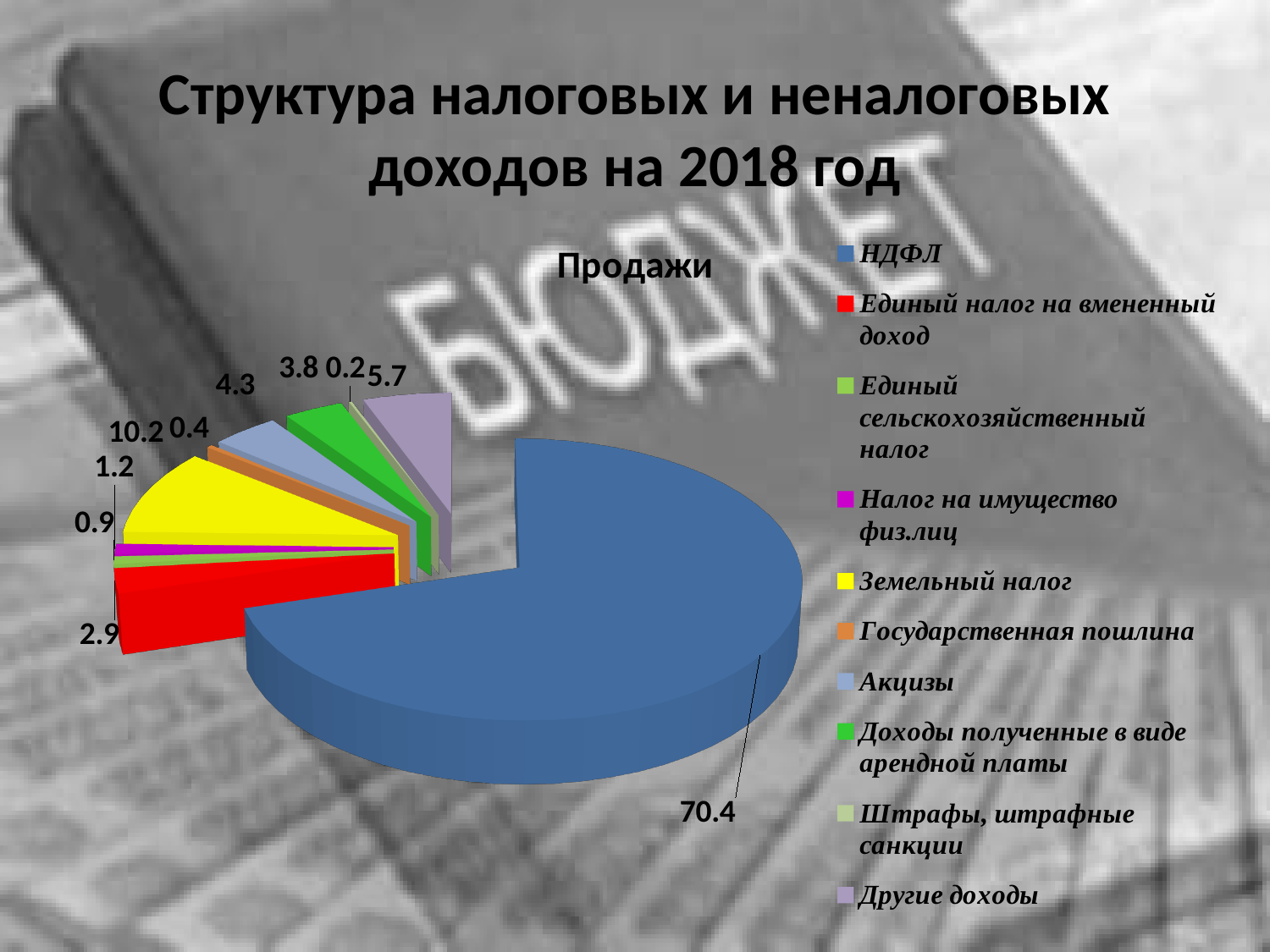

# Структура налоговых и неналоговых доходов на 2018 год

[unsupported chart]